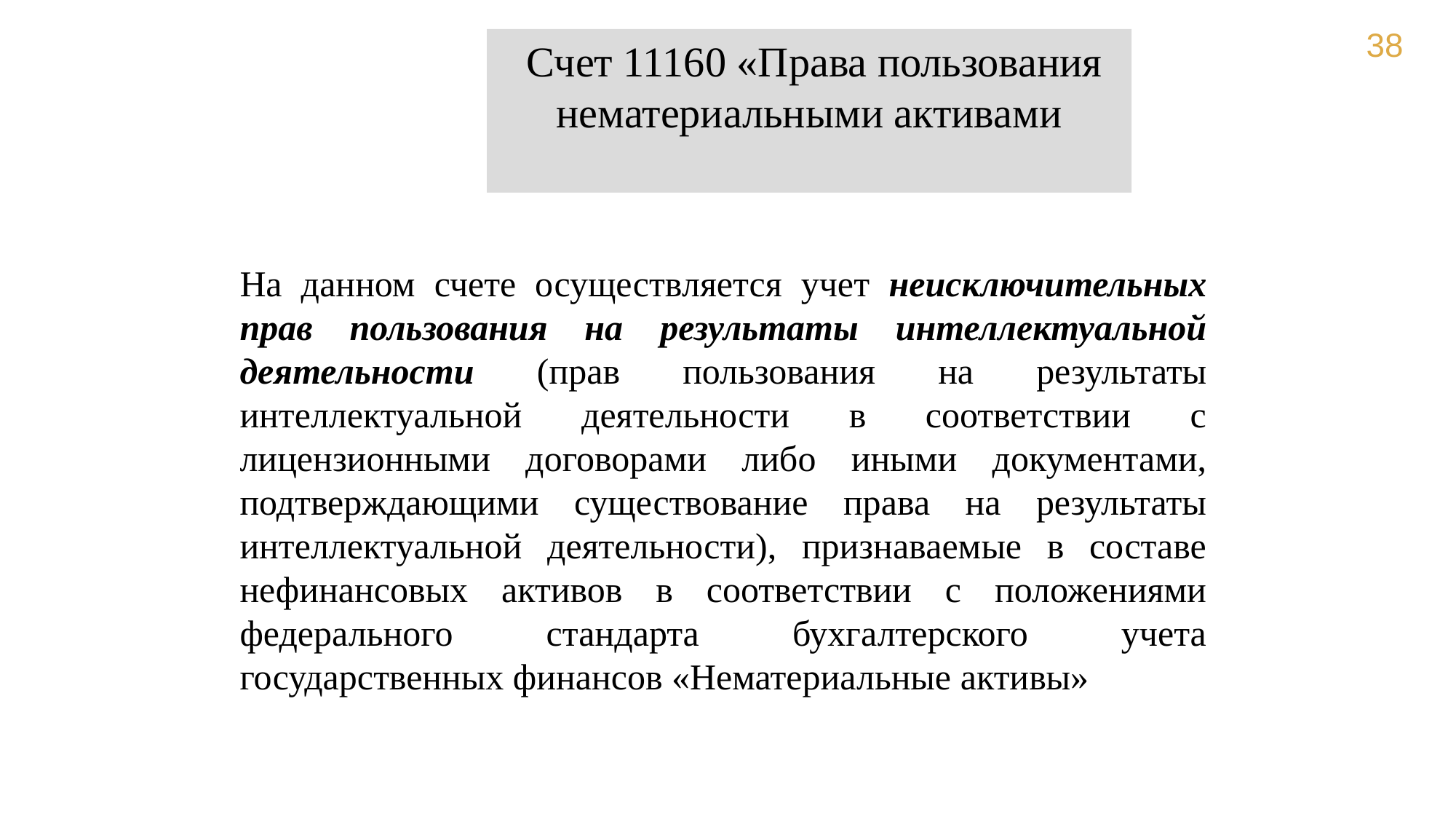

Счет 11160 «Права пользования нематериальными активами

На данном счете осуществляется учет неисключительных прав пользования на результаты интеллектуальной деятельности (прав пользования на результаты интеллектуальной деятельности в соответствии с лицензионными договорами либо иными документами, подтверждающими существование права на результаты интеллектуальной деятельности), признаваемые в составе нефинансовых активов в соответствии с положениями федерального стандарта бухгалтерского учета государственных финансов «Нематериальные активы»